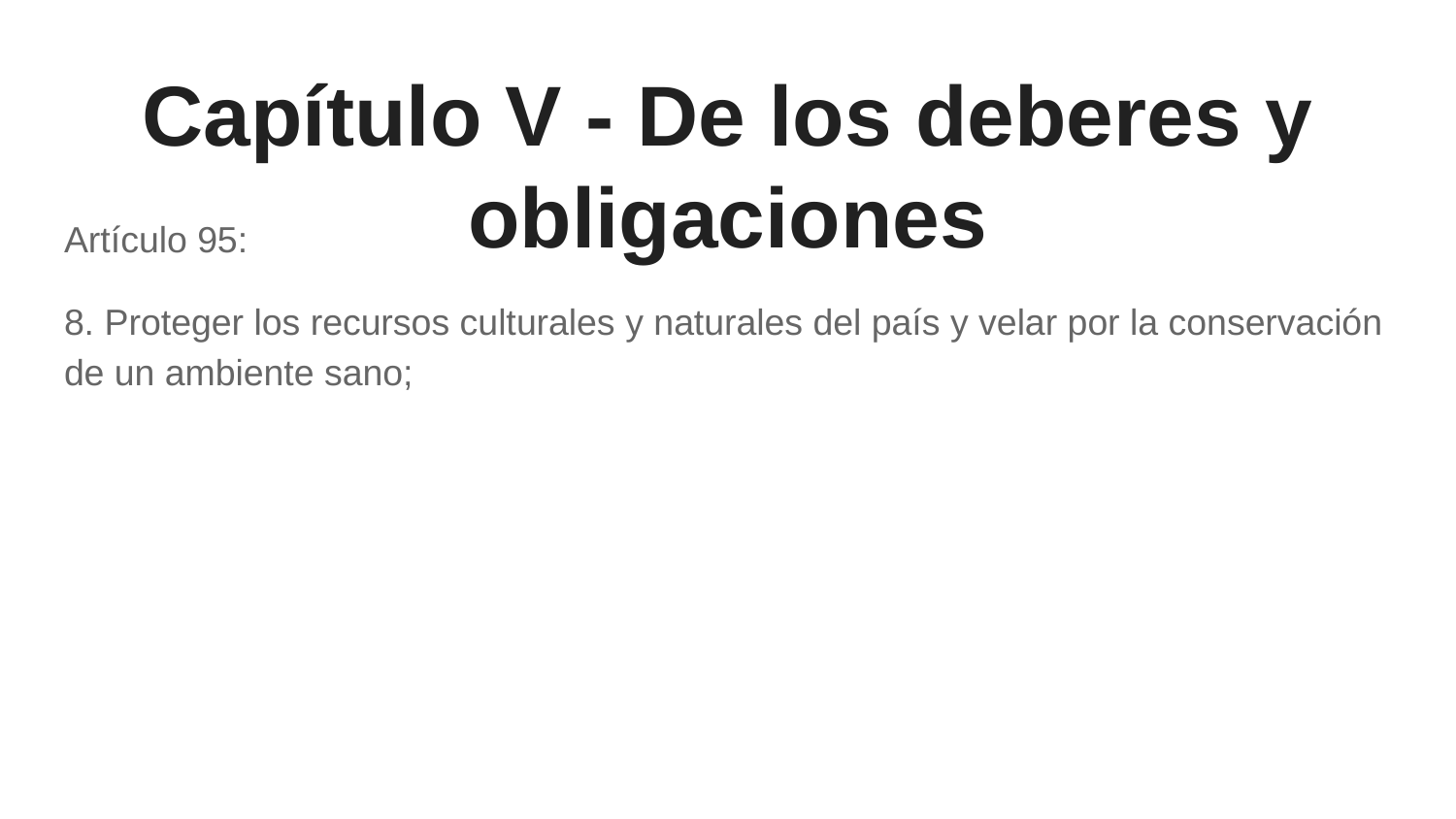

# Capítulo V - De los deberes y obligaciones
Artículo 95:
8. Proteger los recursos culturales y naturales del país y velar por la conservación de un ambiente sano;